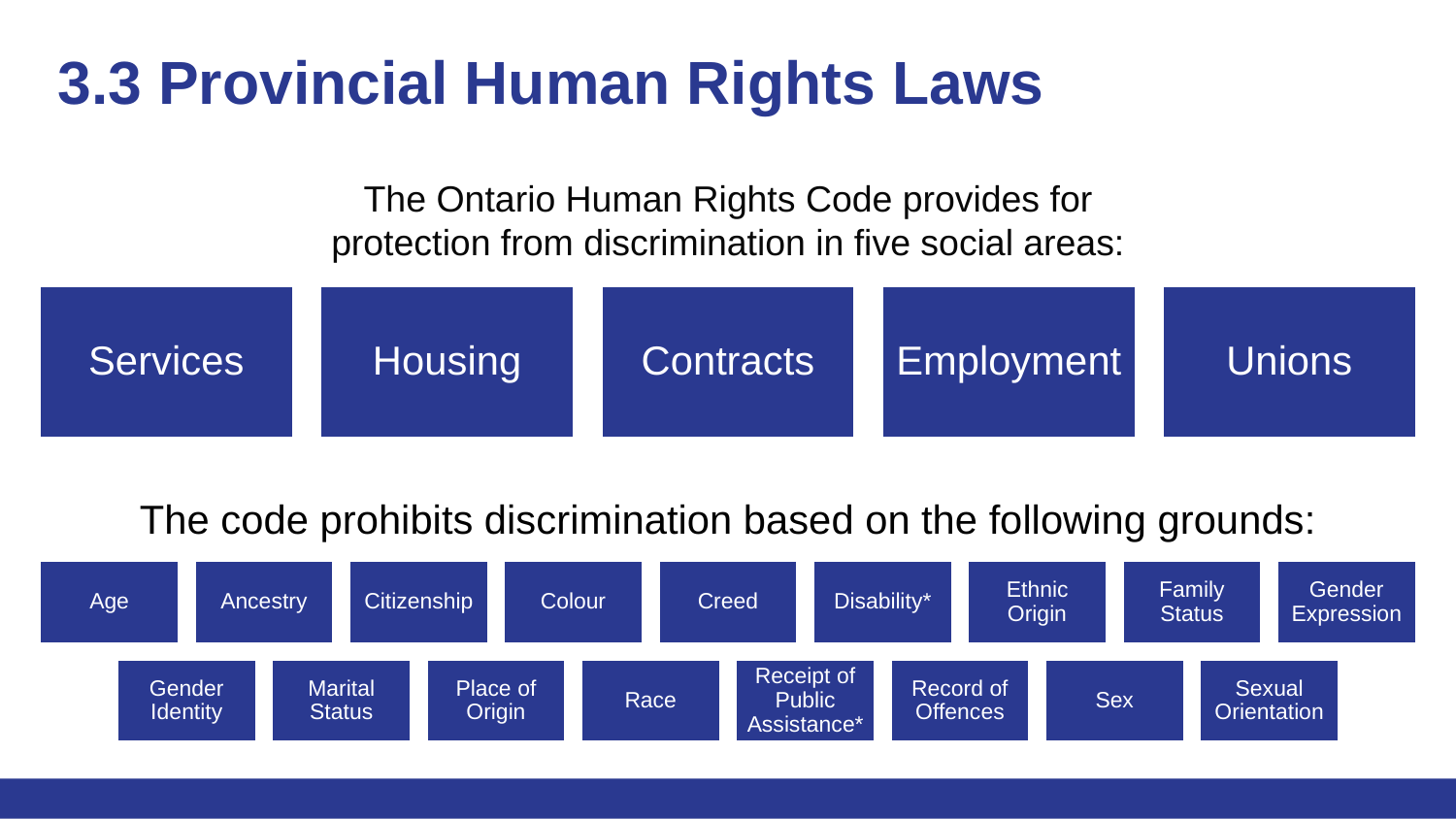

# 3.3 Provincial Human Rights Laws
The Ontario Human Rights Code provides for protection from discrimination in five social areas:
Services
Housing
Contracts
Employment
Unions
The code prohibits discrimination based on the following grounds:
Age
Ancestry
Citizenship
Colour
Creed
Disability*
Ethnic Origin
Family Status
Gender Expression
Gender Identity
Marital Status
Place of Origin
Race
Receipt of Public Assistance*
Record of Offences
Sex
Sexual Orientation